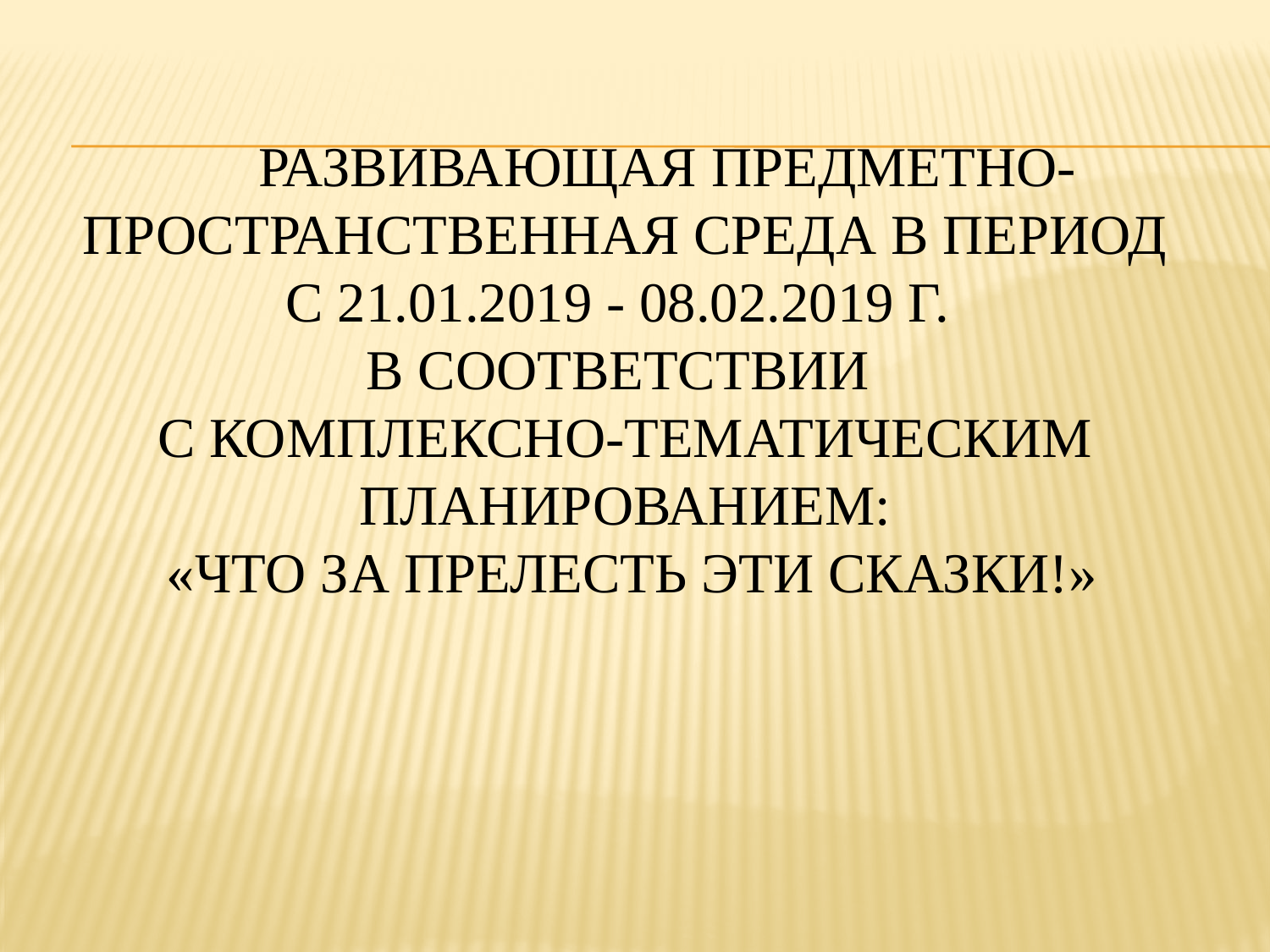

# развивающая предметно-пространственная среда в период с 21.01.2019 - 08.02.2019 г. в соответствии с комплексно-тематическим планированием: «что за прелесть эти сказки!»